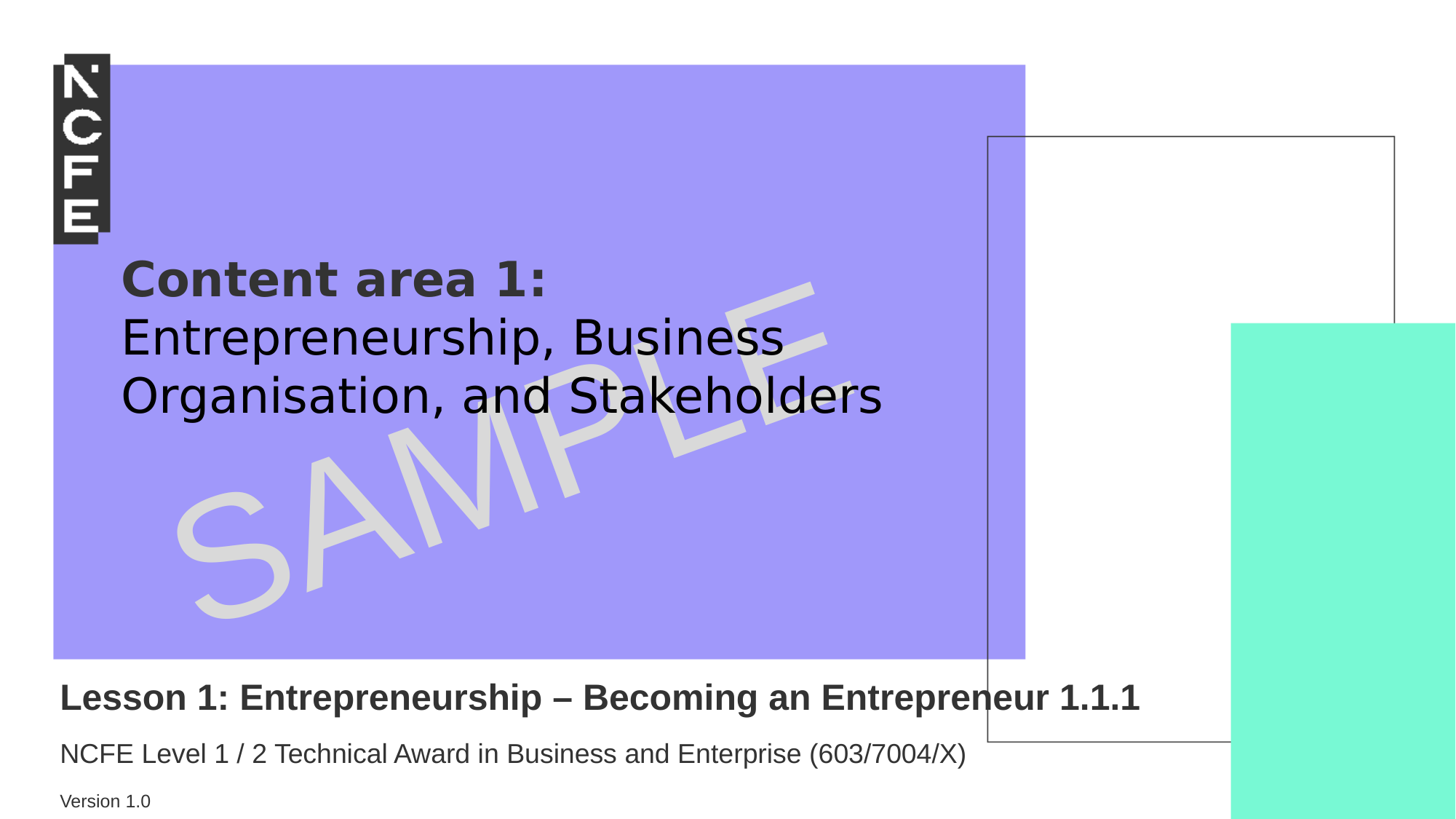

Content area 1:  Entrepreneurship, Business Organisation, and Stakeholders

Lesson 1: Entrepreneurship – Becoming an Entrepreneur 1.1.1

NCFE Level 1 / 2 Technical Award in Business and Enterprise (603/7004/X)

Version 1.0